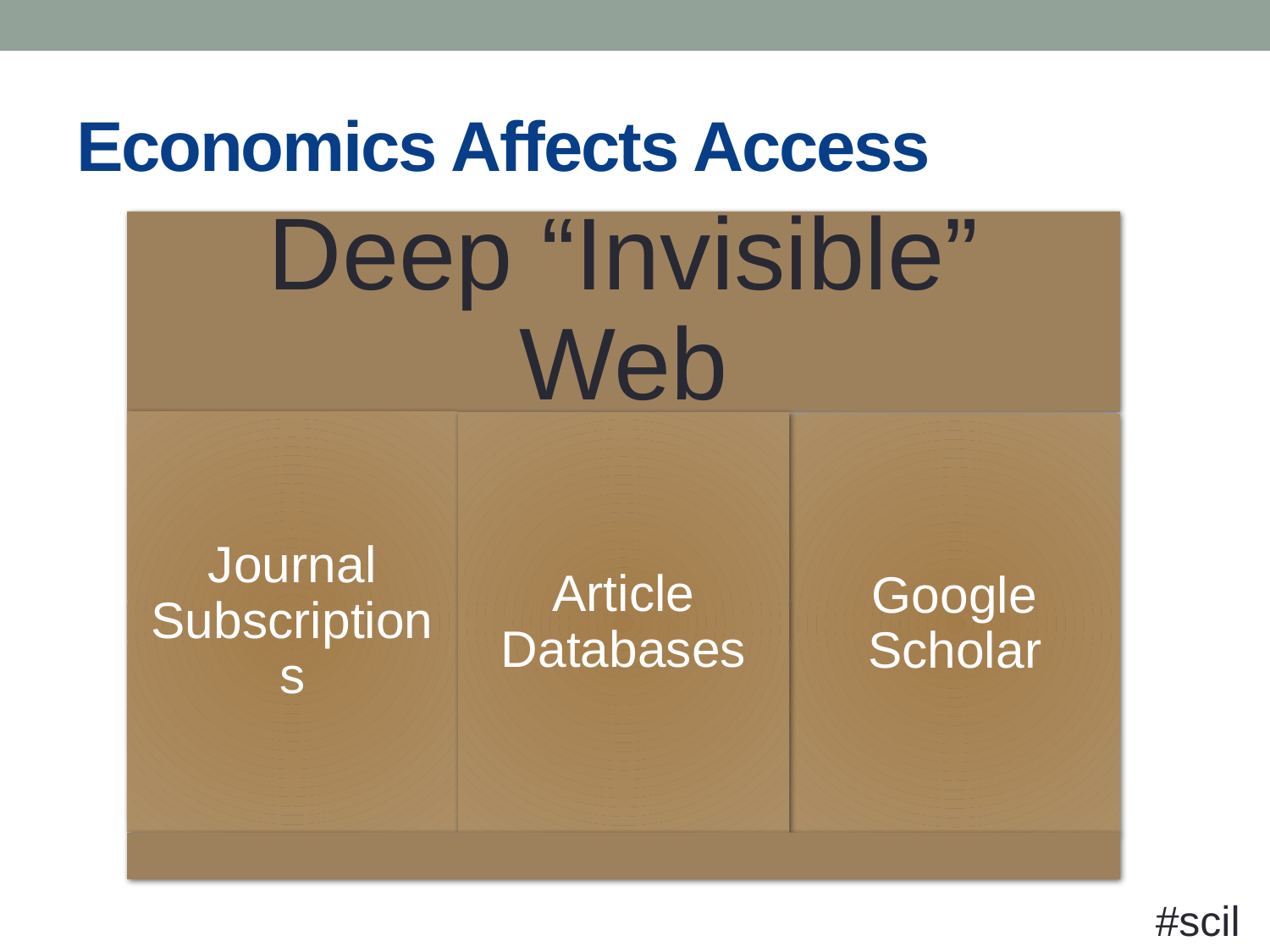

# Economics Affects Access
Deep “Invisible” Web
Journal Subscriptions
Google Scholar
Article Databases
#scil